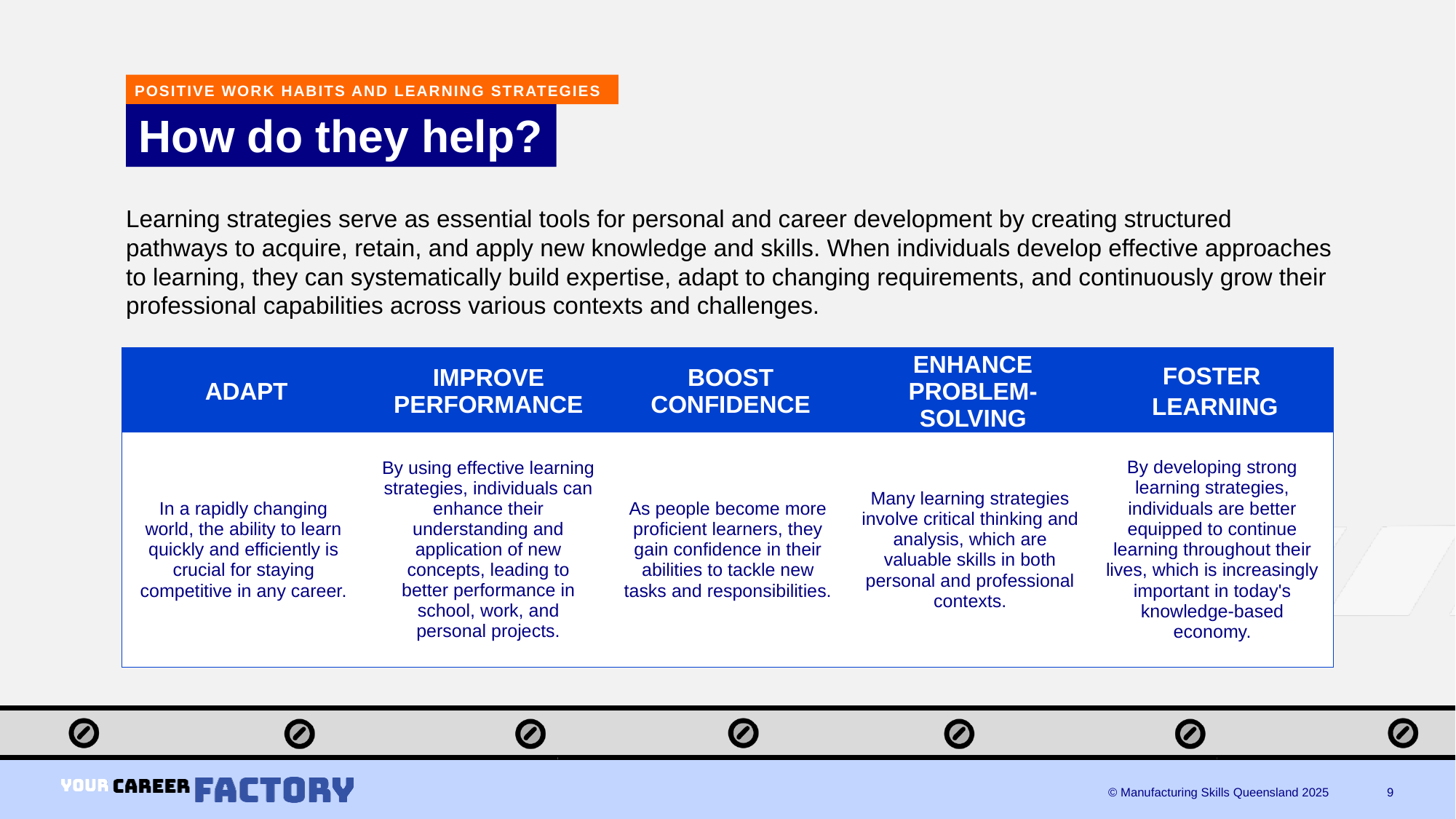

POSITIVE WORK HABITS AND LEARNING STRATEGIES
# How do they help?
Learning strategies serve as essential tools for personal and career development by creating structured pathways to acquire, retain, and apply new knowledge and skills. When individuals develop effective approaches to learning, they can systematically build expertise, adapt to changing requirements, and continuously grow their professional capabilities across various contexts and challenges.
| ADAPT | IMPROVE PERFORMANCE | BOOST CONFIDENCE | ENHANCE PROBLEM-SOLVING | FOSTER LEARNING |
| --- | --- | --- | --- | --- |
| In a rapidly changing world, the ability to learn quickly and efficiently is crucial for staying competitive in any career. | By using effective learning strategies, individuals can enhance their understanding and application of new concepts, leading to better performance in school, work, and personal projects. | As people become more proficient learners, they gain confidence in their abilities to tackle new tasks and responsibilities. | Many learning strategies involve critical thinking and analysis, which are valuable skills in both personal and professional contexts. | By developing strong learning strategies, individuals are better equipped to continue learning throughout their lives, which is increasingly important in today's knowledge-based economy. |